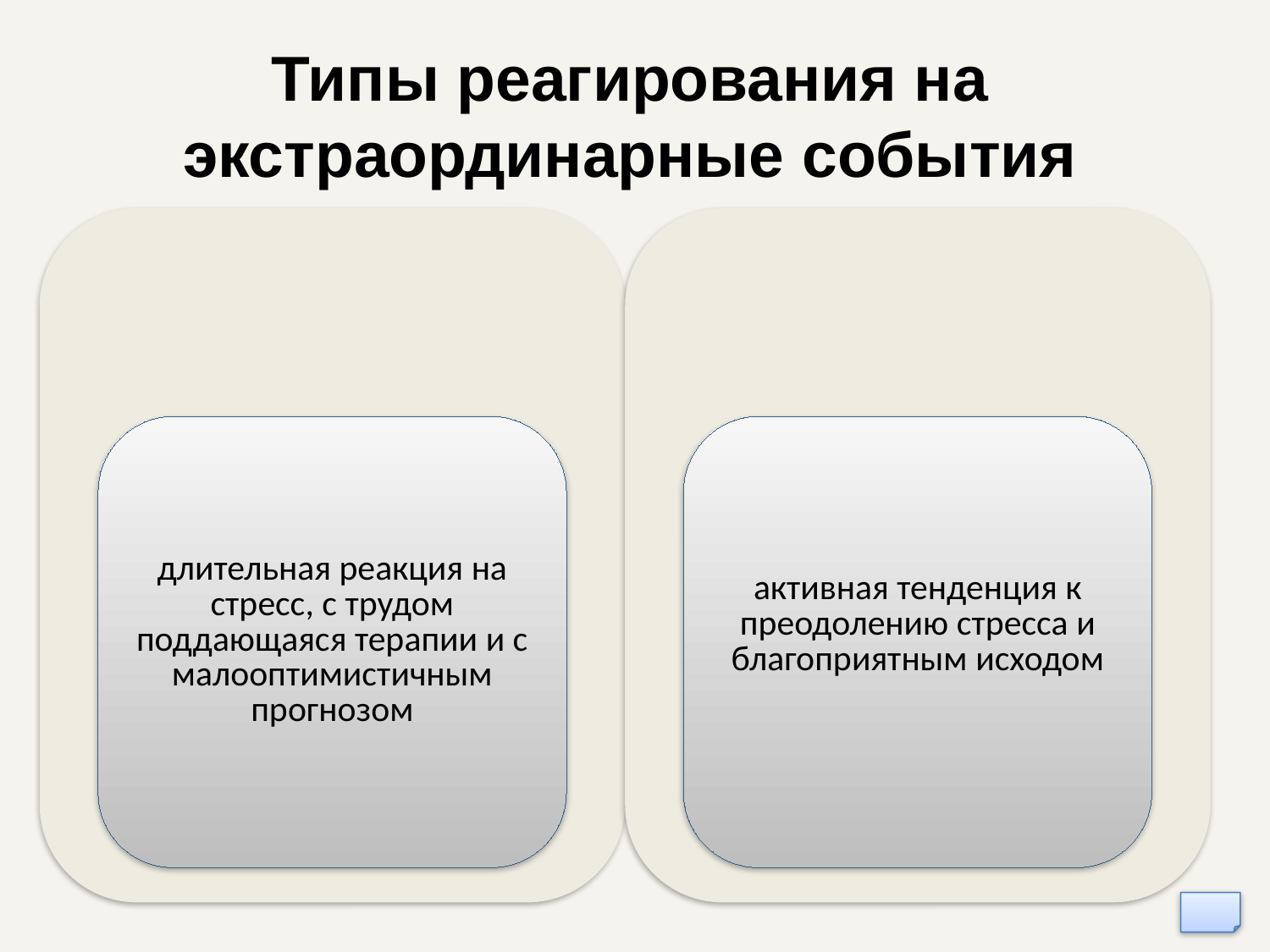

# Типы реагирования на экстраординарные события
длительная реакция на стресс, с трудом поддающаяся терапии и с малооптимистичным прогнозом
активная тенденция к преодолению стресса и благоприятным исходом